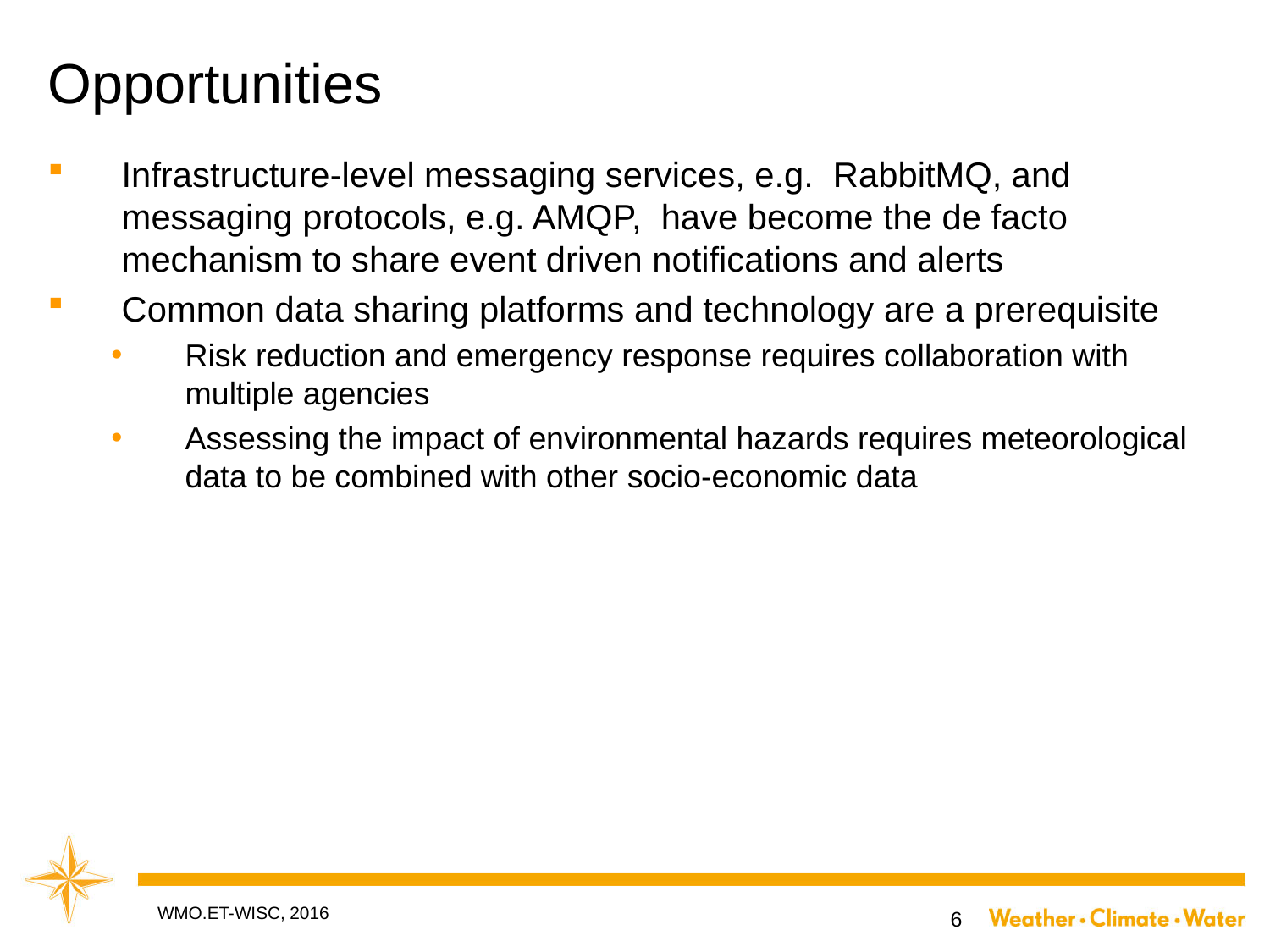

# Opportunities
Infrastructure-level messaging services, e.g.  RabbitMQ, and messaging protocols, e.g. AMQP,  have become the de facto mechanism to share event driven notifications and alerts
Common data sharing platforms and technology are a prerequisite
Risk reduction and emergency response requires collaboration with multiple agencies
Assessing the impact of environmental hazards requires meteorological data to be combined with other socio-economic data
WMO.ET-WISC, 2016
6